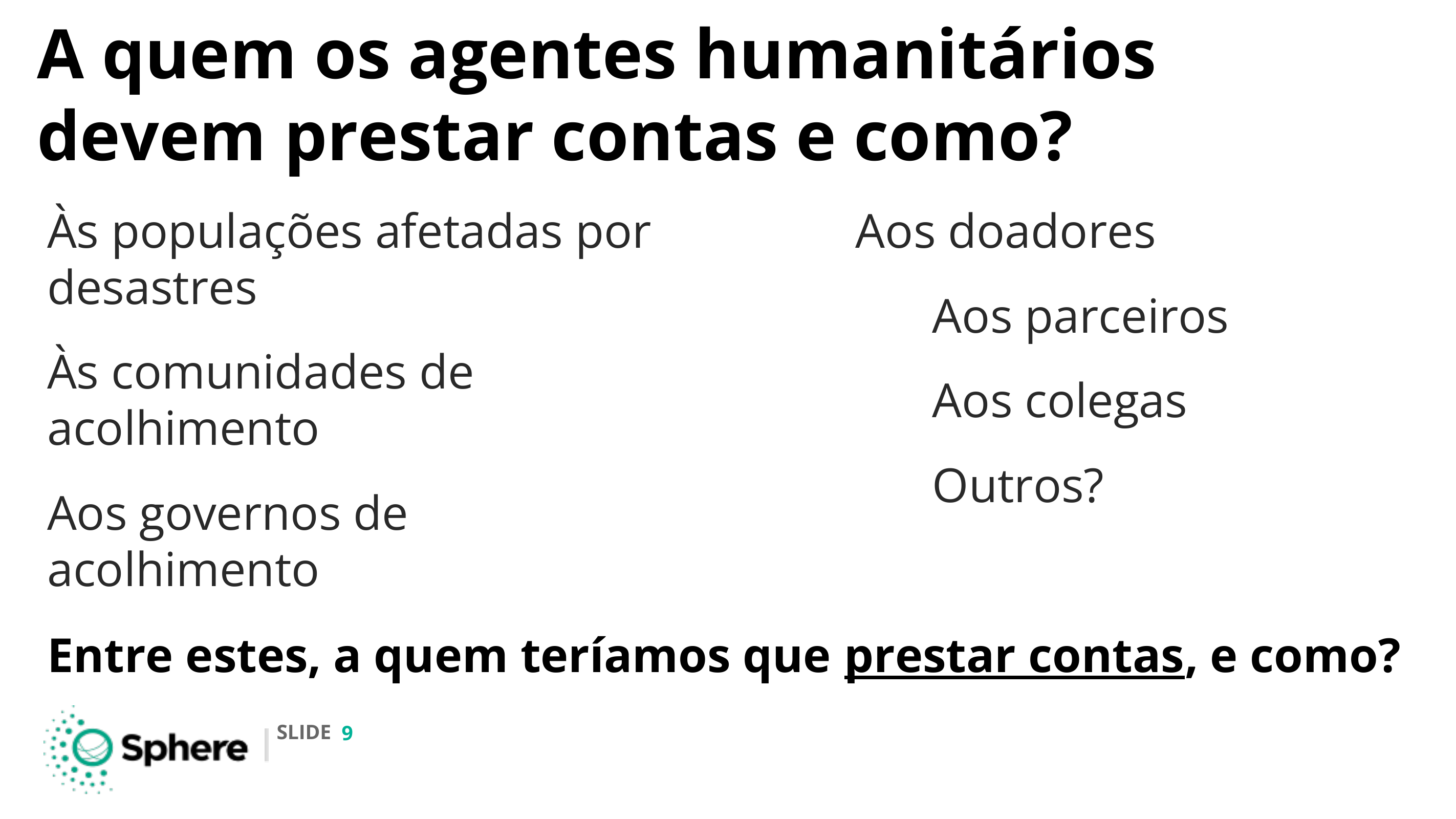

# A quem os agentes humanitários devem prestar contas e como?
Às populações afetadas por desastres
Às comunidades de acolhimento
Aos governos de
acolhimento
Aos doadores
		Aos parceiros
		Aos colegas
		Outros?
Entre estes, a quem teríamos que prestar contas, e como?
9